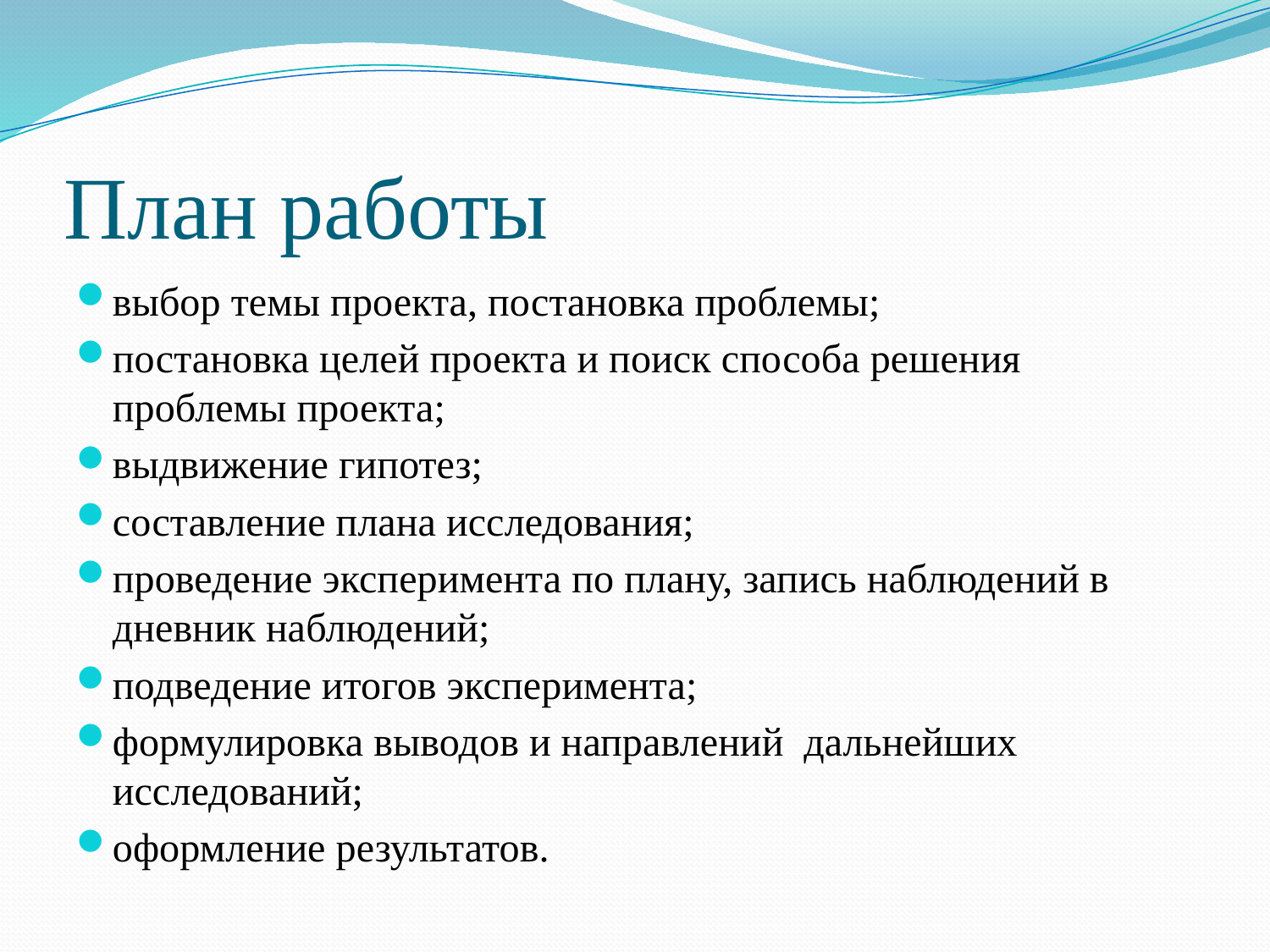

# План работы
выбор темы проекта, постановка проблемы;
постановка целей проекта и поиск способа решения проблемы проекта;
выдвижение гипотез;
составление плана исследования;
проведение эксперимента по плану, запись наблюдений в дневник наблюдений;
подведение итогов эксперимента;
формулировка выводов и направлений  дальнейших исследований;
оформление результатов.